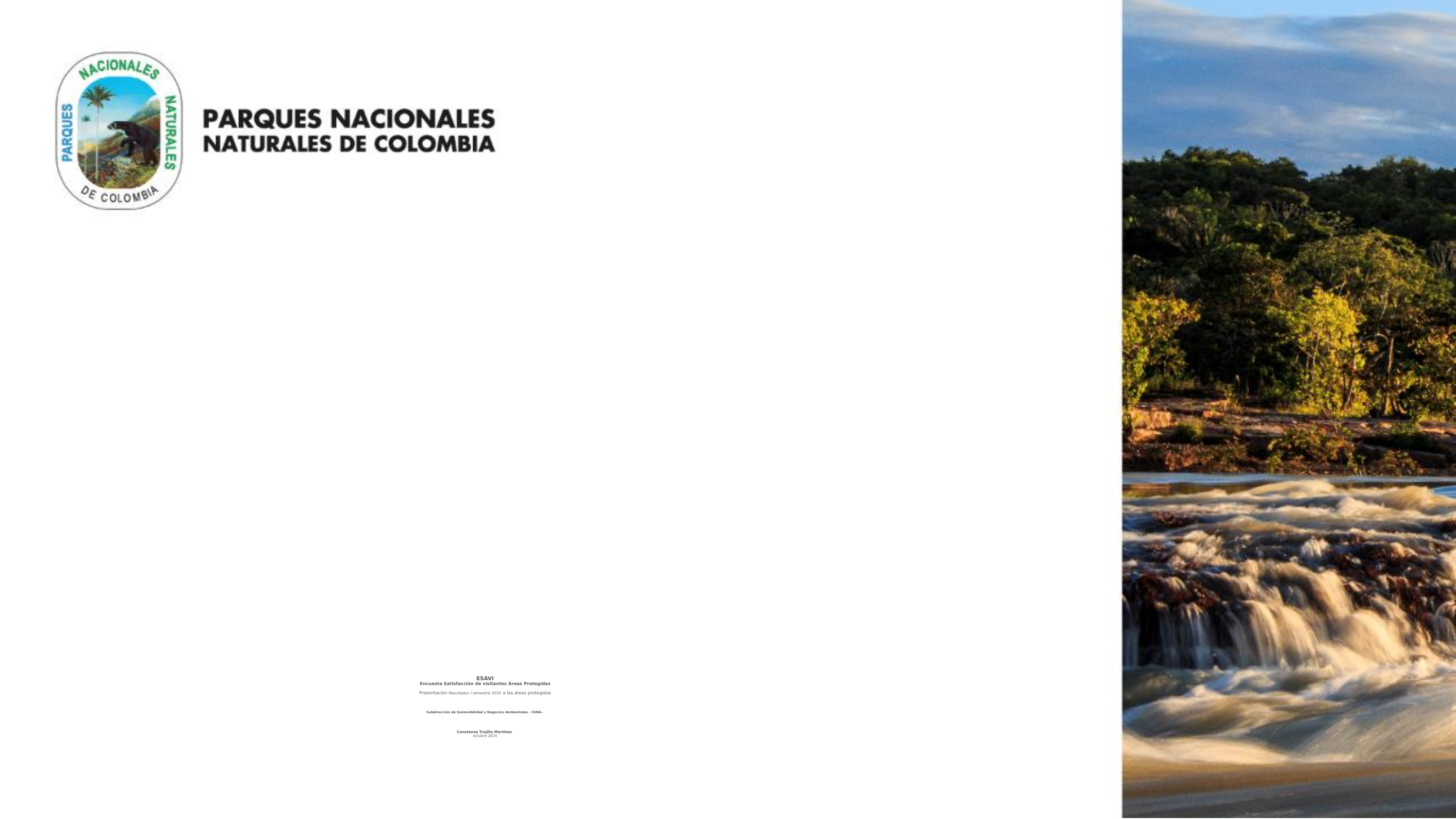

# ESAVI Encuesta Satisfacción de visitantes Áreas Protegidas Presentación Resultados I semestre 2025 a las áreas protegidas Subdirección de Sostenibilidad y Negocios Ambientales - SSNA- Constanza Trujillo Martínez octubre 2025